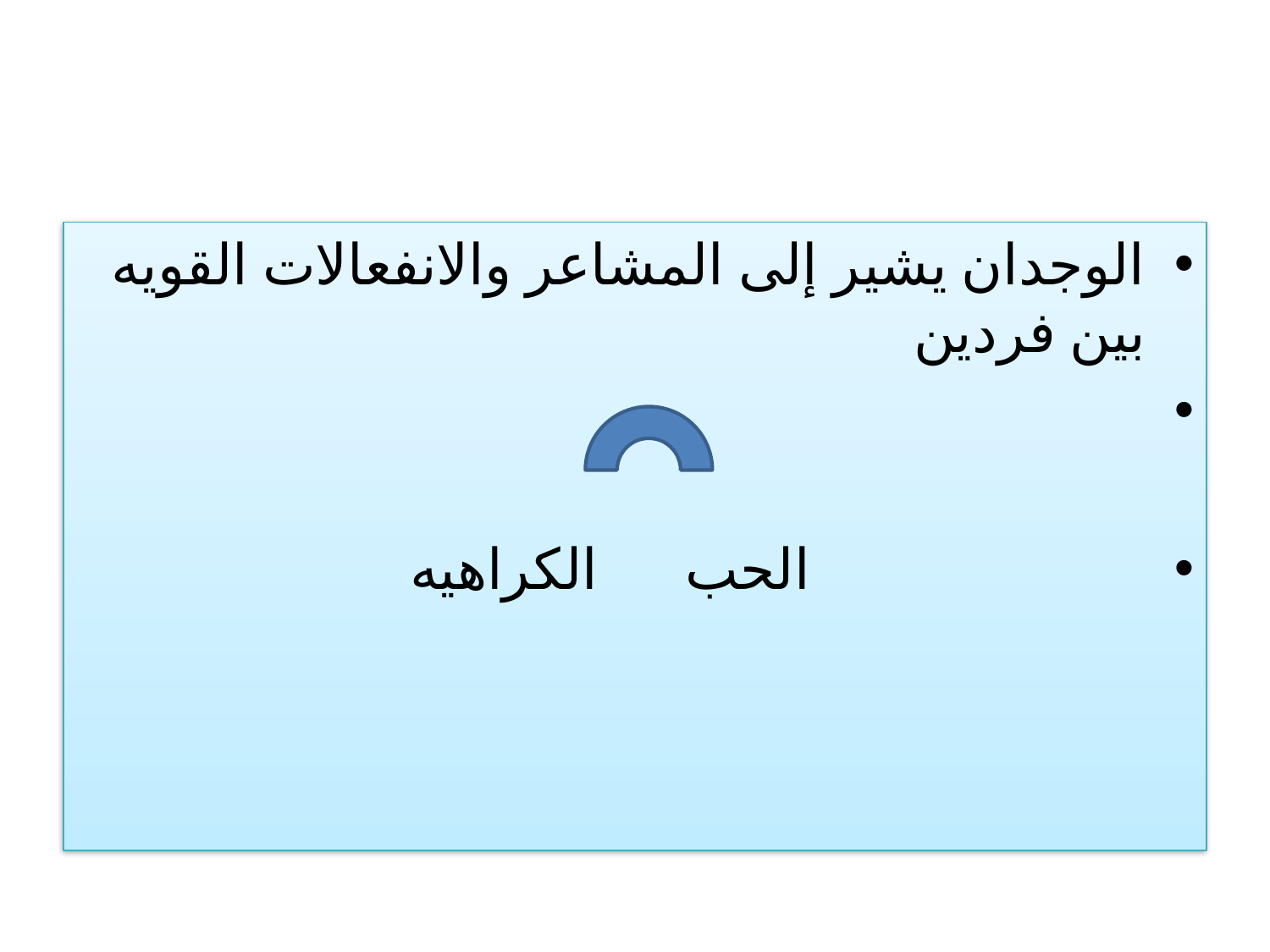

الوجدان يشير إلى المشاعر والانفعالات القويه بين فردين

                       الحب      الكراهيه